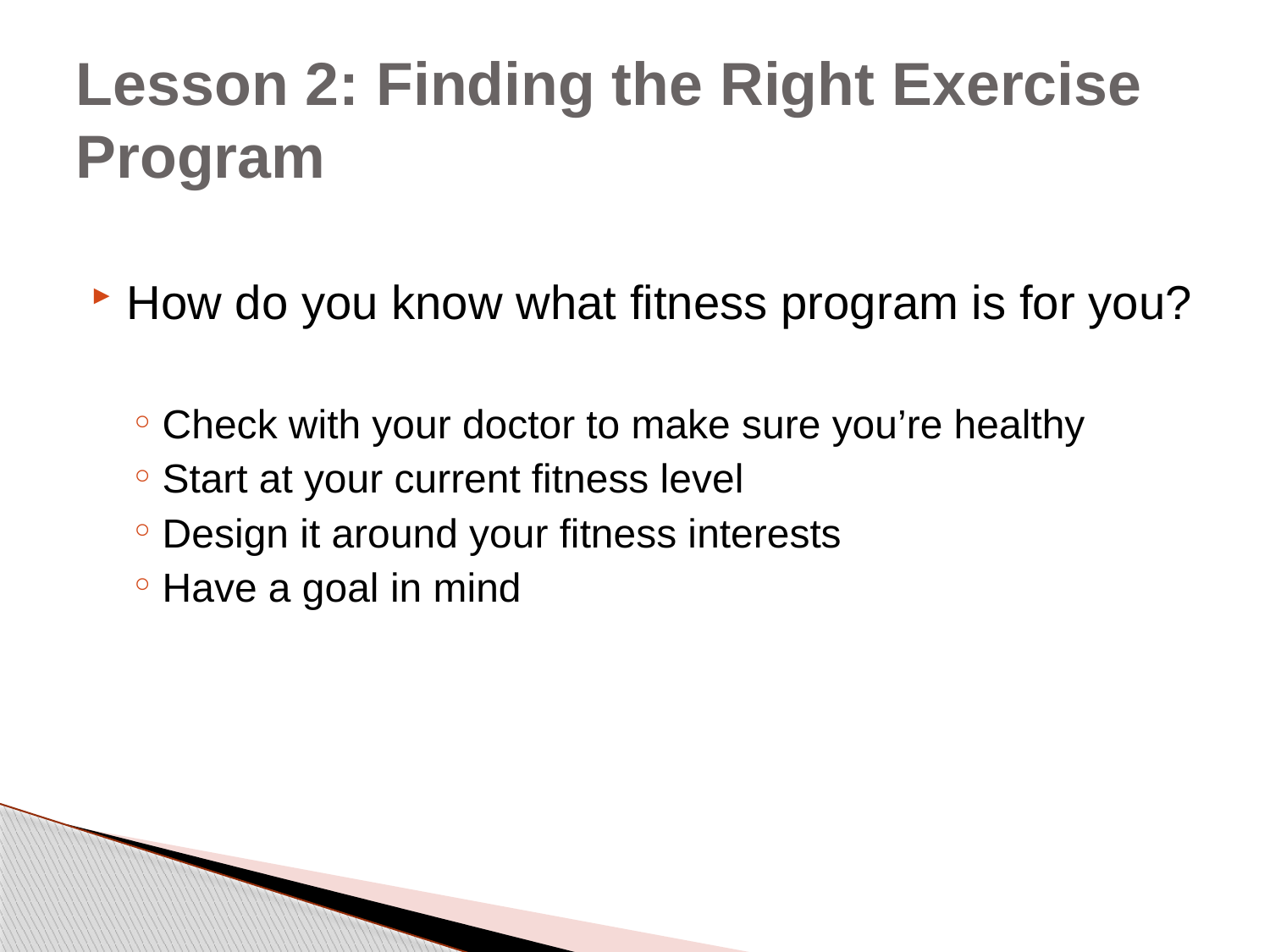

# Lesson 2: Finding the Right Exercise Program

How do you know what fitness program is for you?

Check with your doctor to make sure you’re healthy
Start at your current fitness level
Design it around your fitness interests
Have a goal in mind